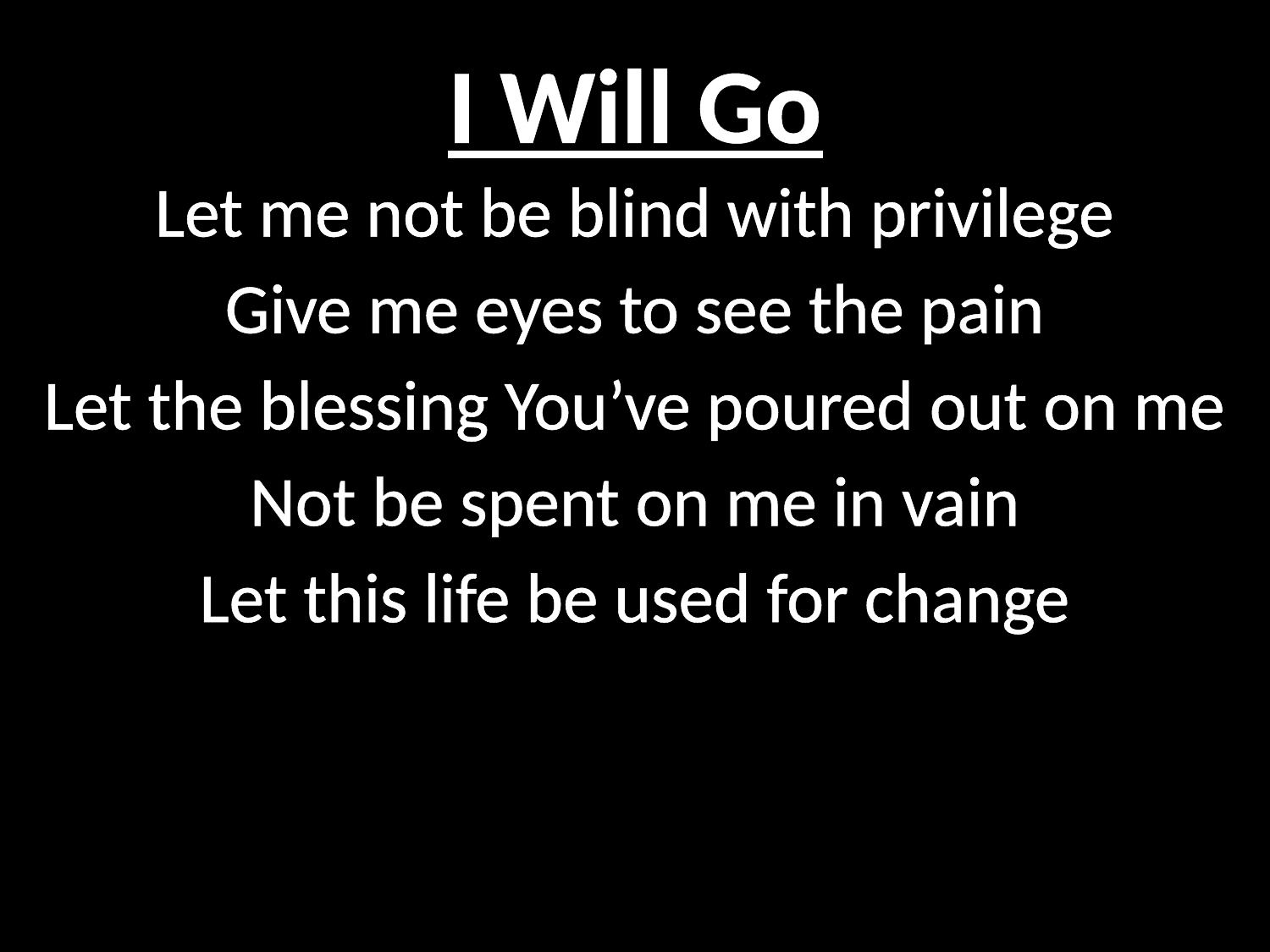

# I Will Go
Let me not be blind with privilege
Give me eyes to see the pain
Let the blessing You’ve poured out on me
Not be spent on me in vain
Let this life be used for change